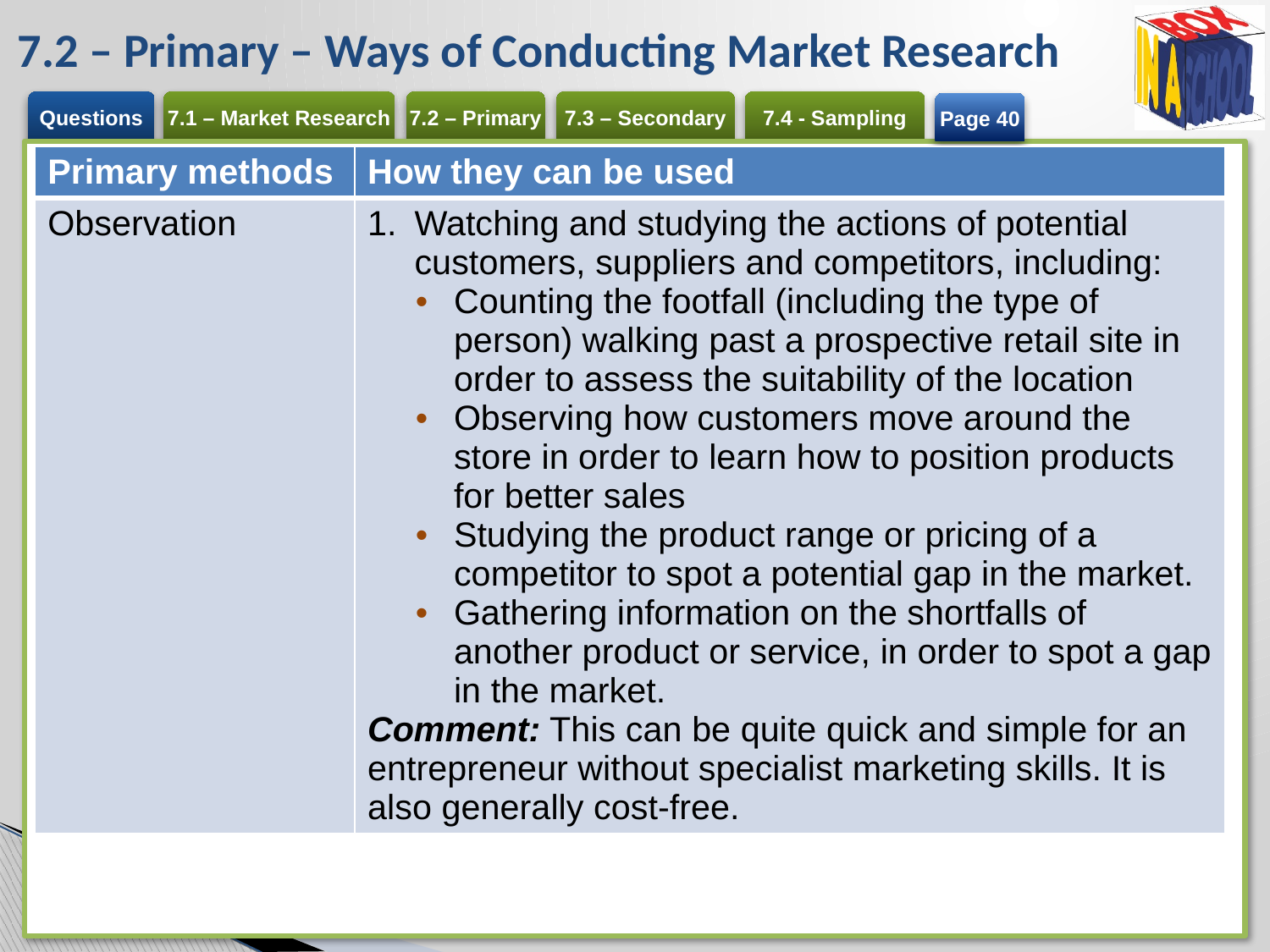

# 7.2 – Primary – Ways of Conducting Market Research
Page 40
| Primary methods | How they can be used |
| --- | --- |
| Observation | Watching and studying the actions of potential customers, suppliers and competitors, including: Counting the footfall (including the type of person) walking past a prospective retail site in order to assess the suitability of the location Observing how customers move around the store in order to learn how to position products for better sales Studying the product range or pricing of a competitor to spot a potential gap in the market. Gathering information on the shortfalls of another product or service, in order to spot a gap in the market. Comment: This can be quite quick and simple for an entrepreneur without specialist marketing skills. It is also generally cost-free. |